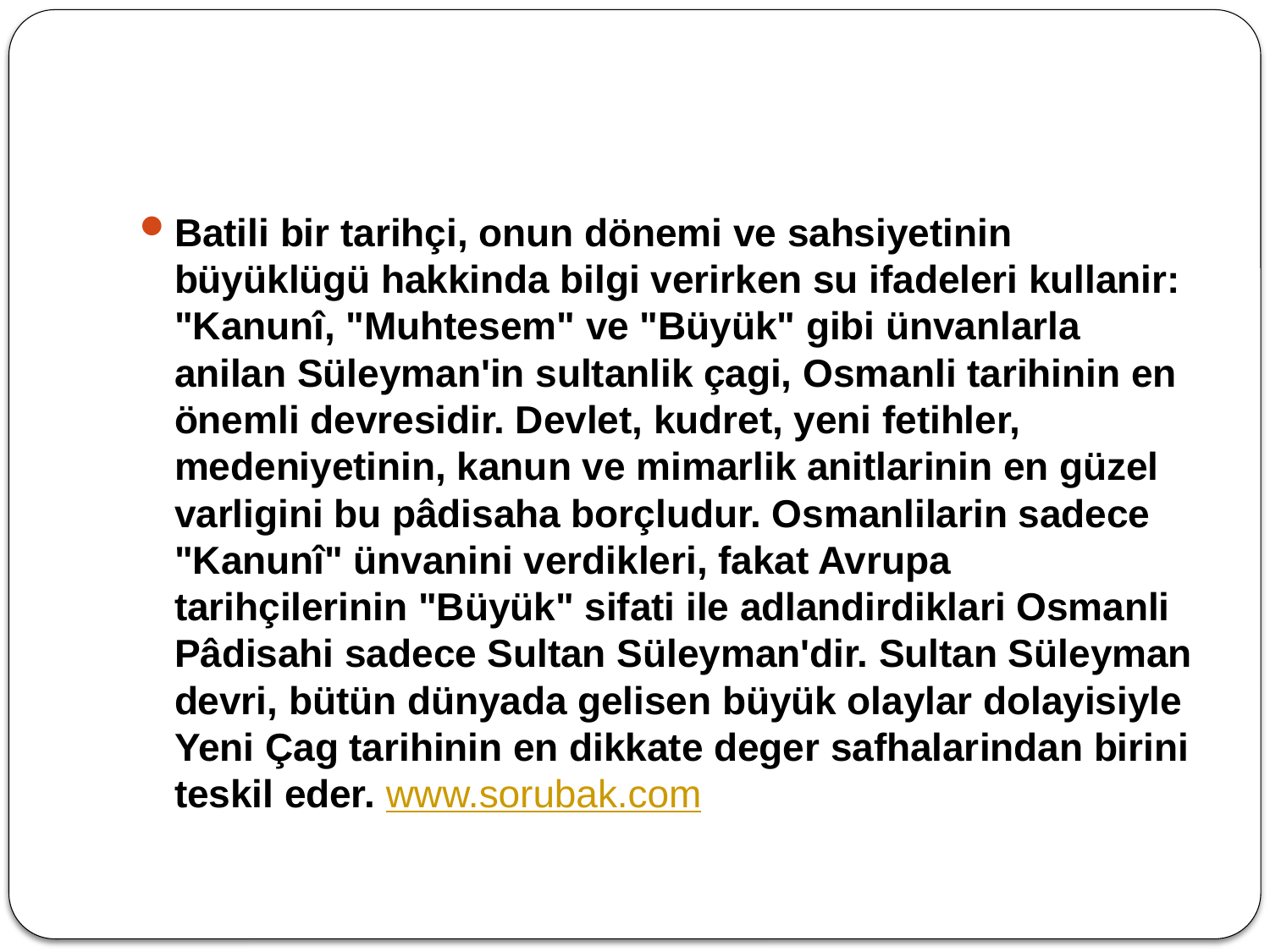

#
Batili bir tarihçi, onun dönemi ve sahsiyetinin büyüklügü hakkinda bilgi verirken su ifadeleri kullanir: "Kanunî, "Muhtesem" ve "Büyük" gibi ünvanlarla anilan Süleyman'in sultanlik çagi, Osmanli tarihinin en önemli devresidir. Devlet, kudret, yeni fetihler, medeniyetinin, kanun ve mimarlik anitlarinin en güzel varligini bu pâdisaha borçludur. Osmanlilarin sadece "Kanunî" ünvanini verdikleri, fakat Avrupa tarihçilerinin "Büyük" sifati ile adlandirdiklari Osmanli Pâdisahi sadece Sultan Süleyman'dir. Sultan Süleyman devri, bütün dünyada gelisen büyük olaylar dolayisiyle Yeni Çag tarihinin en dikkate deger safhalarindan birini teskil eder. www.sorubak.com